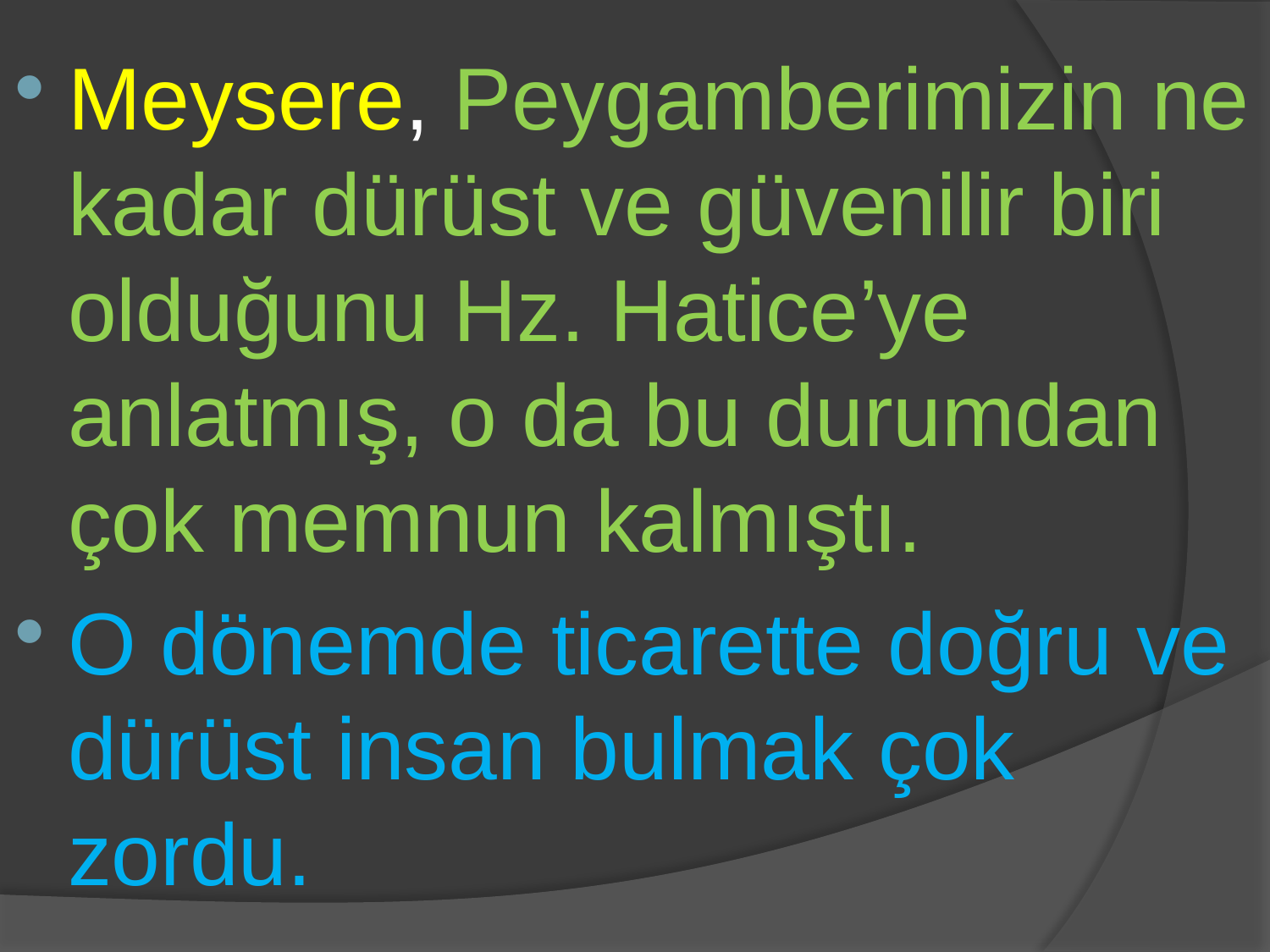

Meysere, Peygamberimizin ne kadar dürüst ve güvenilir biri olduğunu Hz. Hatice’ye anlatmış, o da bu durumdan çok memnun kalmıştı.
O dönemde ticarette doğru ve dürüst insan bulmak çok zordu.